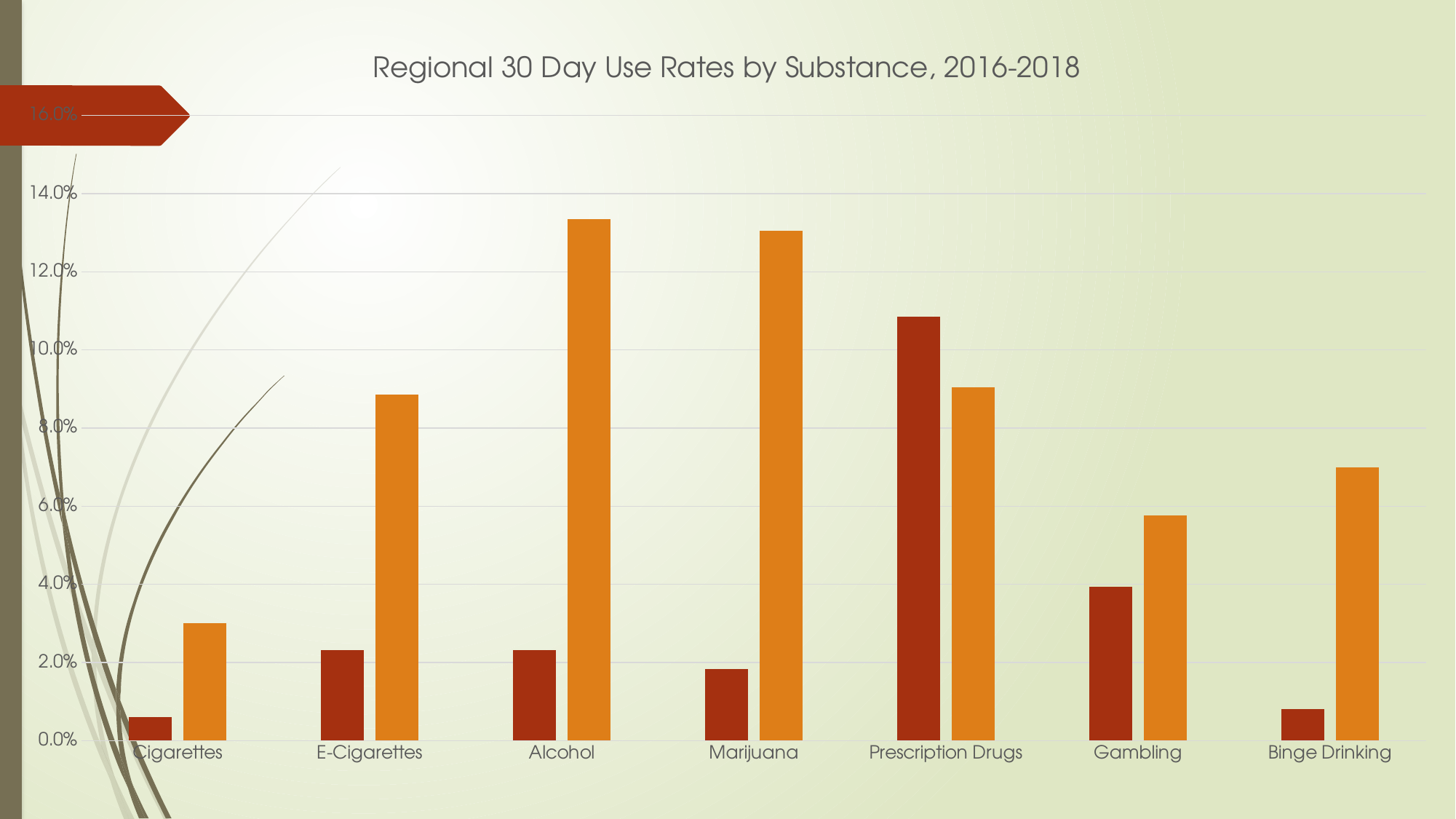

### Chart: Regional 30 Day Use Rates by Substance, 2016-2018

| Category | Grades 6-8 | Grades 9-12 |
|---|---|---|
| Cigarettes | 0.005959720509658858 | 0.03002832861189802 |
| E-Cigarettes | 0.023222359227291413 | 0.0885269121813031 |
| Alcohol | 0.023222359227291413 | 0.13356940509915013 |
| Marijuana | 0.01829017673653925 | 0.13059490084985836 |
| Prescription Drugs | 0.10850801479654747 | 0.0905099150141643 |
| Gambling | 0.03945745992601726 | 0.057648725212464585 |
| Binge Drinking | 0.008 | 0.07 |